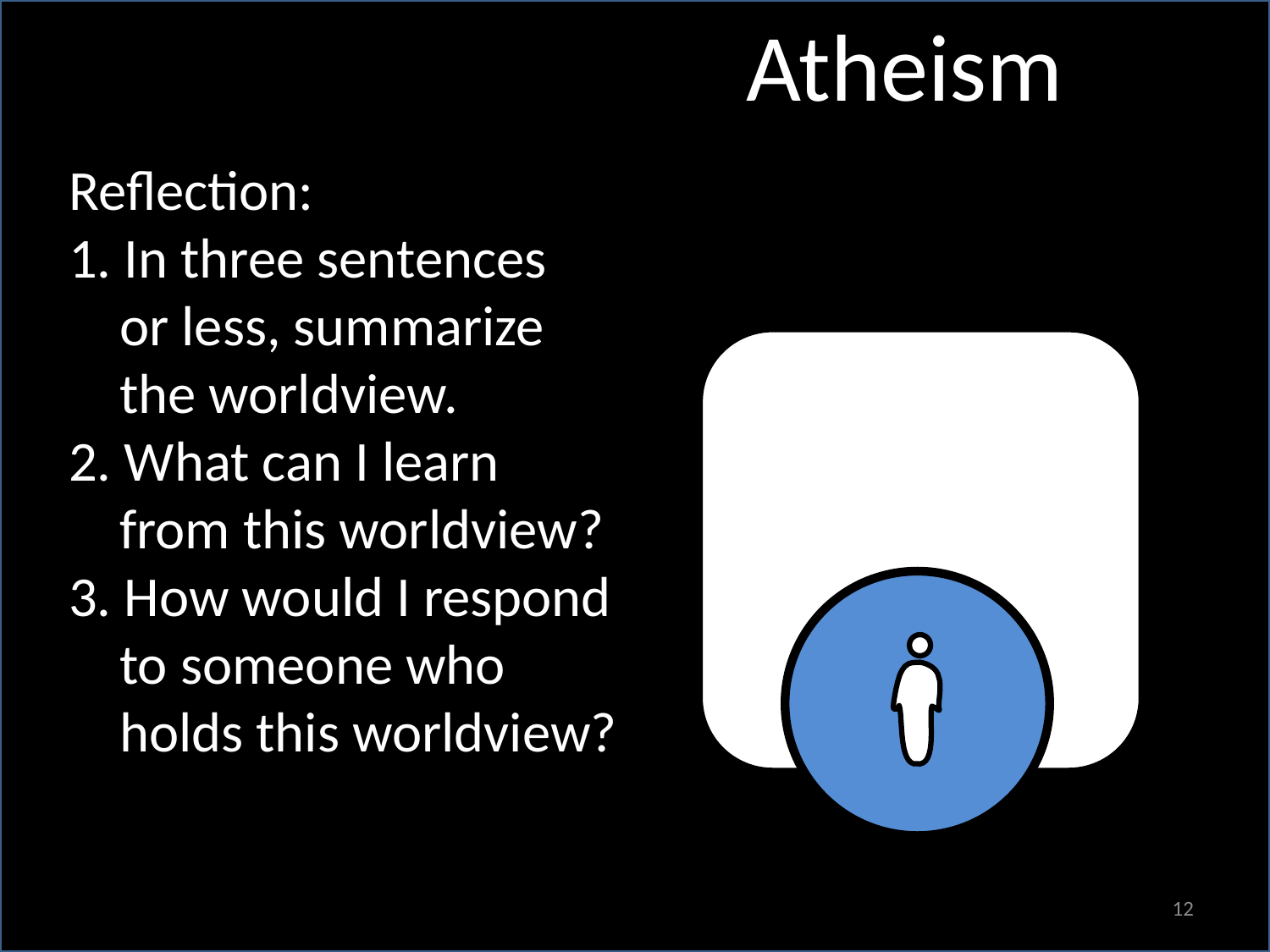

Atheism
Reflection:
1. In three sentences
    or less, summarize
    the worldview.
2. What can I learn
    from this worldview?
3. How would I respond
    to someone who
    holds this worldview?

12